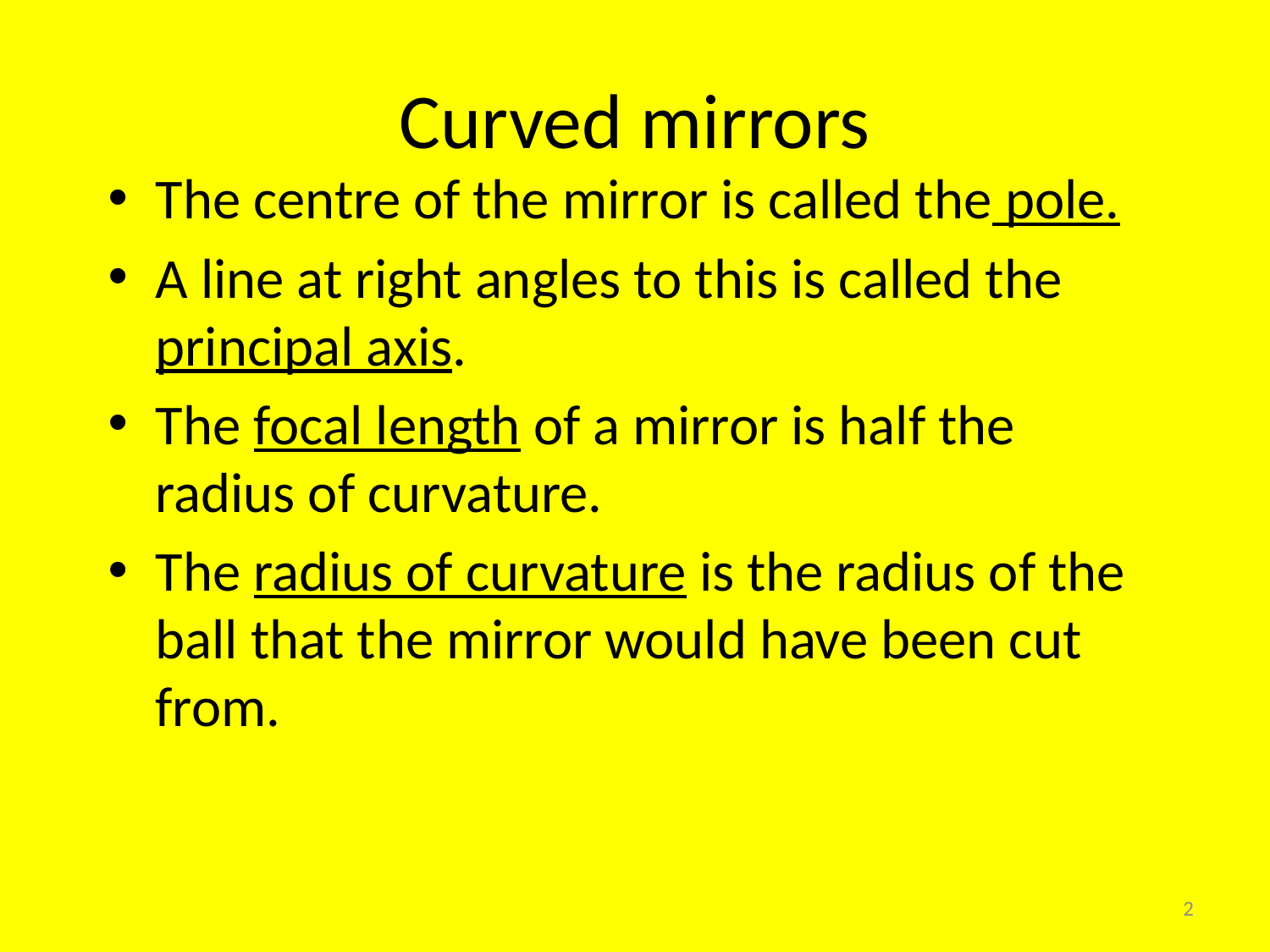

# Curved mirrors
The centre of the mirror is called the pole.
A line at right angles to this is called the principal axis.
The focal length of a mirror is half the radius of curvature.
The radius of curvature is the radius of the ball that the mirror would have been cut from.
2